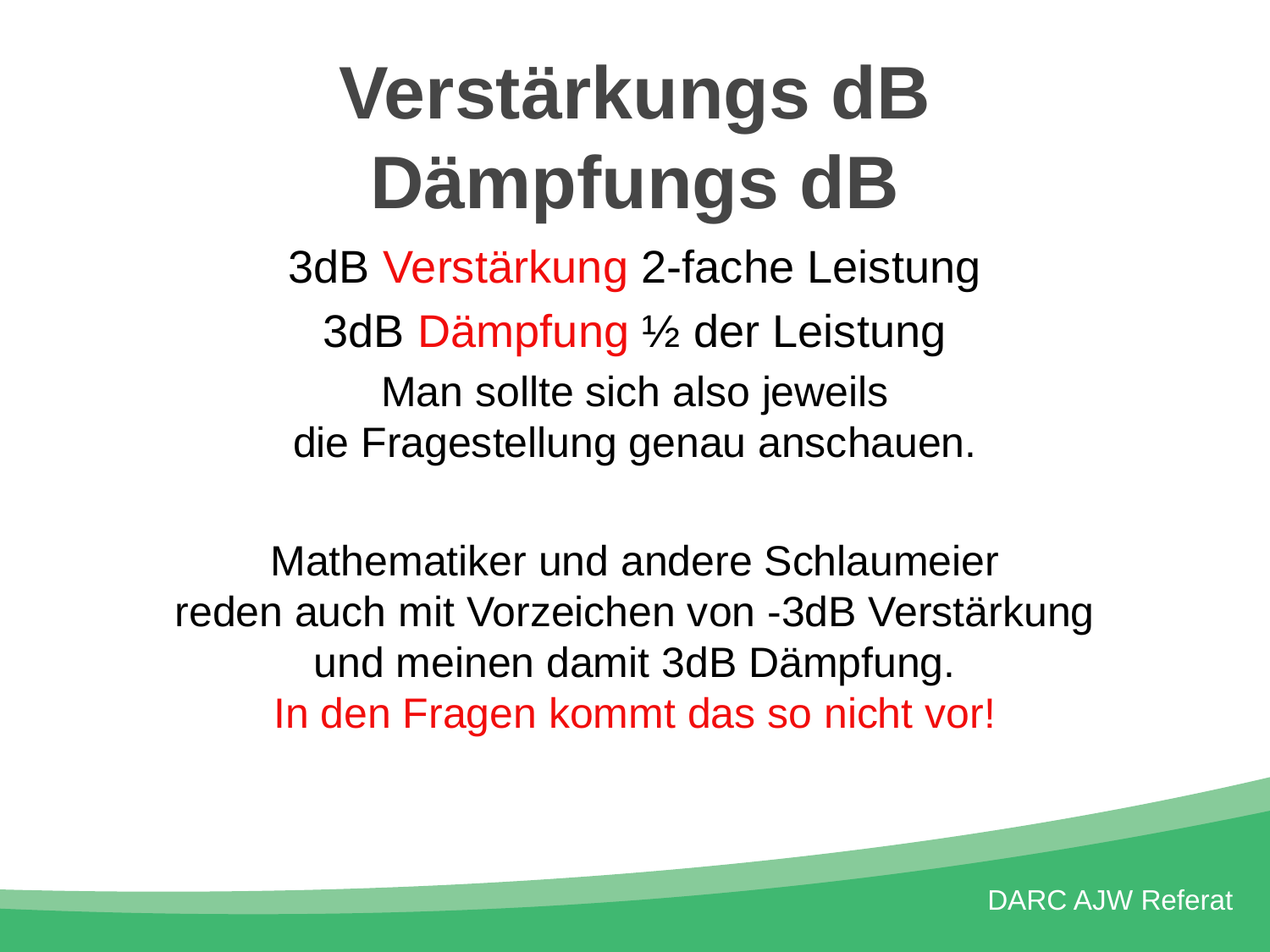

Verstärkungs dB
Dämpfungs dB

3dB Verstärkung 2-fache Leistung
3dB Dämpfung ½ der Leistung
Man sollte sich also jeweils
die Fragestellung genau anschauen.

Mathematiker und andere Schlaumeier
reden auch mit Vorzeichen von -3dB Verstärkung
und meinen damit 3dB Dämpfung.
In den Fragen kommt das so nicht vor!